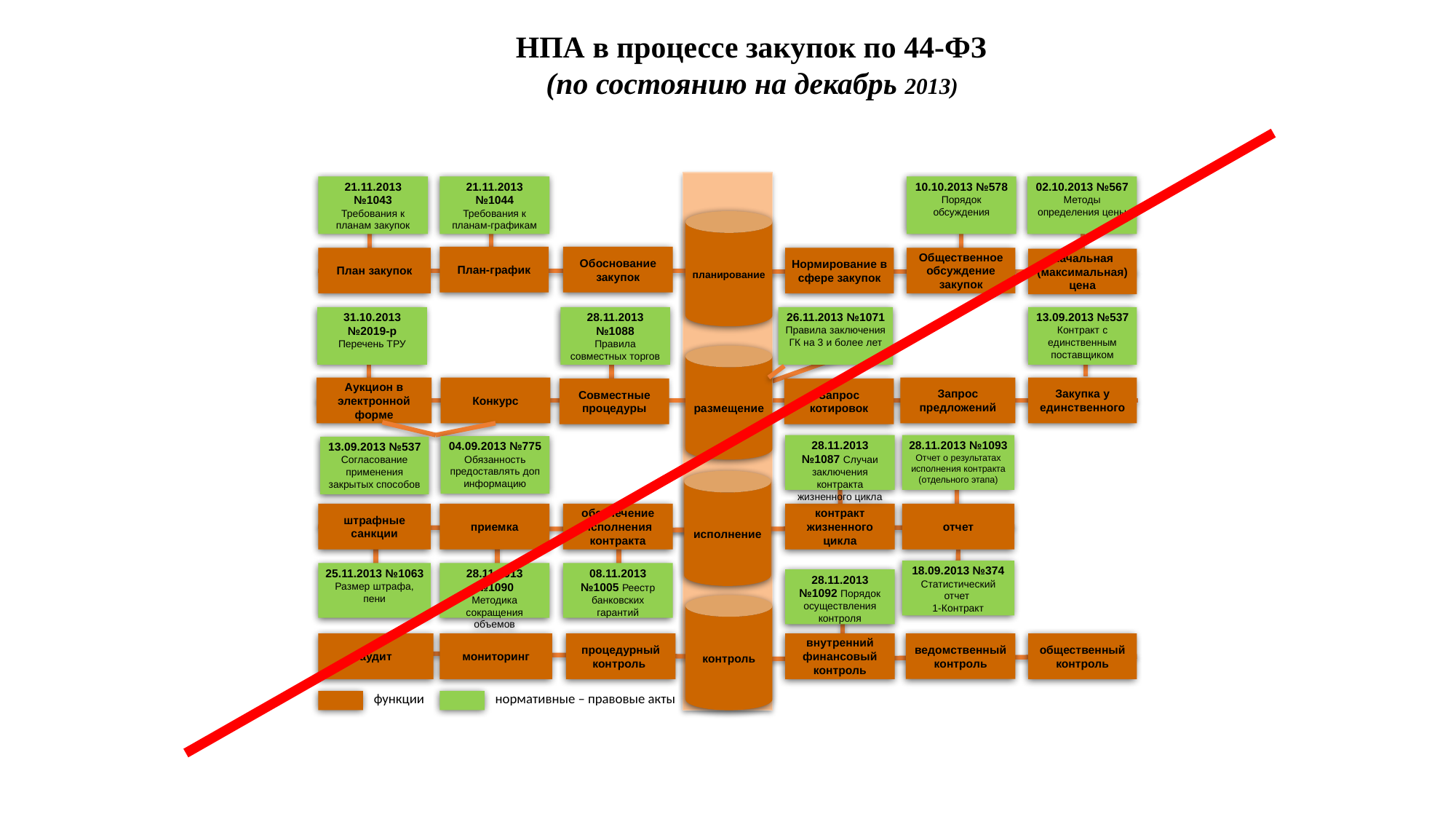

НПА в процессе закупок по 44-ФЗ
(по состоянию на декабрь 2013)

21.11.2013 №1043 Требования к планам закупок
21.11.2013 №1044 Требования к планам-графикам
10.10.2013 №578
Порядок обсуждения
02.10.2013 №567
Методы определения цены
планирование
План-график

Обоснование закупок

План закупок

Нормирование в сфере закупок

Общественное обсуждение закупок

Начальная (максимальная) цена
31.10.2013 №2019-р Перечень ТРУ
28.11.2013 №1088
Правила совместных торгов
26.11.2013 №1071
Правила заключения ГК на 3 и более лет
13.09.2013 №537
Контракт с единственным поставщиком
размещение
Аукцион в электронной форме
Конкурс
Запрос предложений
Закупка у единственного
Совместные процедуры

Запрос котировок

28.11.2013 №1087 Случаи заключения контракта жизненного цикла
28.11.2013 №1093 Отчет о результатах исполнения контракта (отдельного этапа)
04.09.2013 №775
Обязанность предоставлять доп информацию
13.09.2013 №537
Согласование применения закрытых способов
исполнение
штрафные санкции
приемка
обеспечение исполнения контракта
контракт жизненного цикла
отчет
18.09.2013 №374 Статистический отчет
1-Контракт
25.11.2013 №1063
Размер штрафа, пени
28.11.2013 №1090
Методика сокращения объемов
08.11.2013 №1005 Реестр банковских гарантий
28.11.2013 №1092 Порядок осуществления контроля
контроль
ведомственный контроль
аудит
мониторинг
процедурный контроль
внутренний финансовый контроль
общественный контроль
функции
нормативные – правовые акты

15